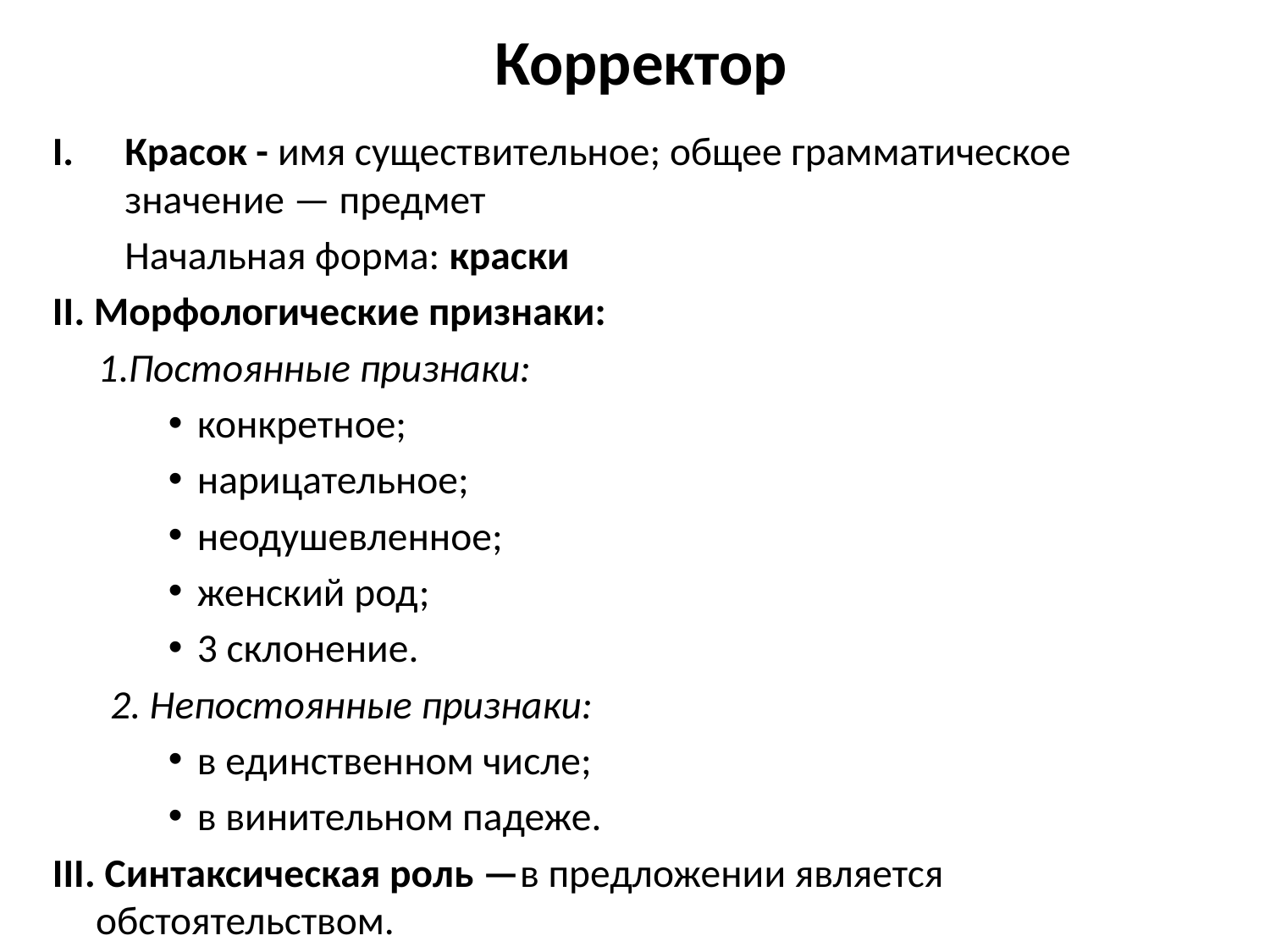

# Корректор
Красок - имя существительное; общее грамматическое значение — предмет
	Начальная форма: краски
II. Морфологические признаки:
     1.Постоянные признаки:
конкретное;
нарицательное;
неодушевленное;
женский род;
3 склонение.
2. Непостоянные признаки:
в единственном числе;
в винительном падеже.
III. Синтаксическая роль —в предложении является обстоятельством.